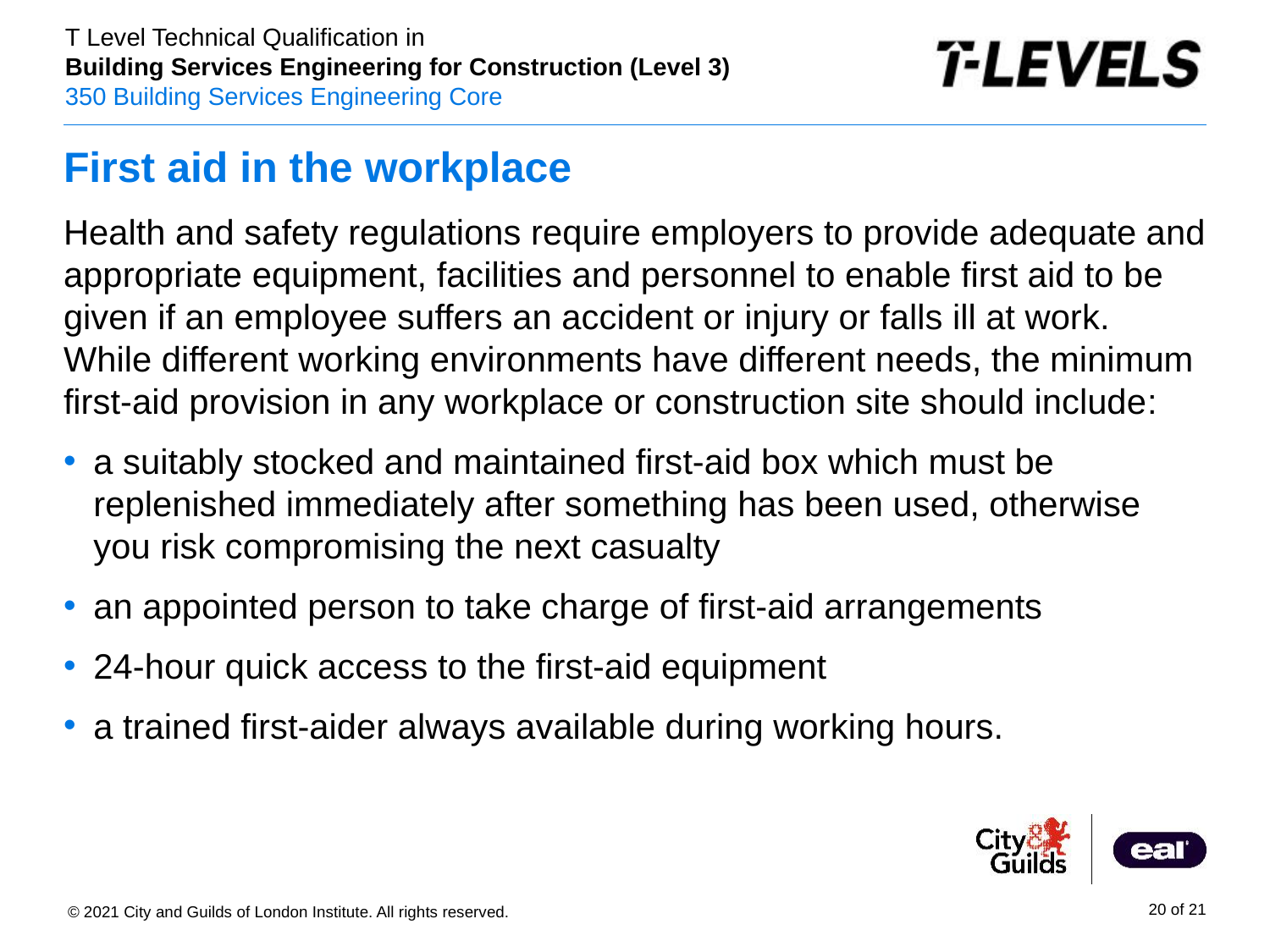

# First aid in the workplace
Health and safety regulations require employers to provide adequate and appropriate equipment, facilities and personnel to enable first aid to be given if an employee suffers an accident or injury or falls ill at work. While different working environments have different needs, the minimum first-aid provision in any workplace or construction site should include:
a suitably stocked and maintained first-aid box which must be replenished immediately after something has been used, otherwise you risk compromising the next casualty
an appointed person to take charge of first-aid arrangements
24-hour quick access to the first-aid equipment
a trained first-aider always available during working hours.